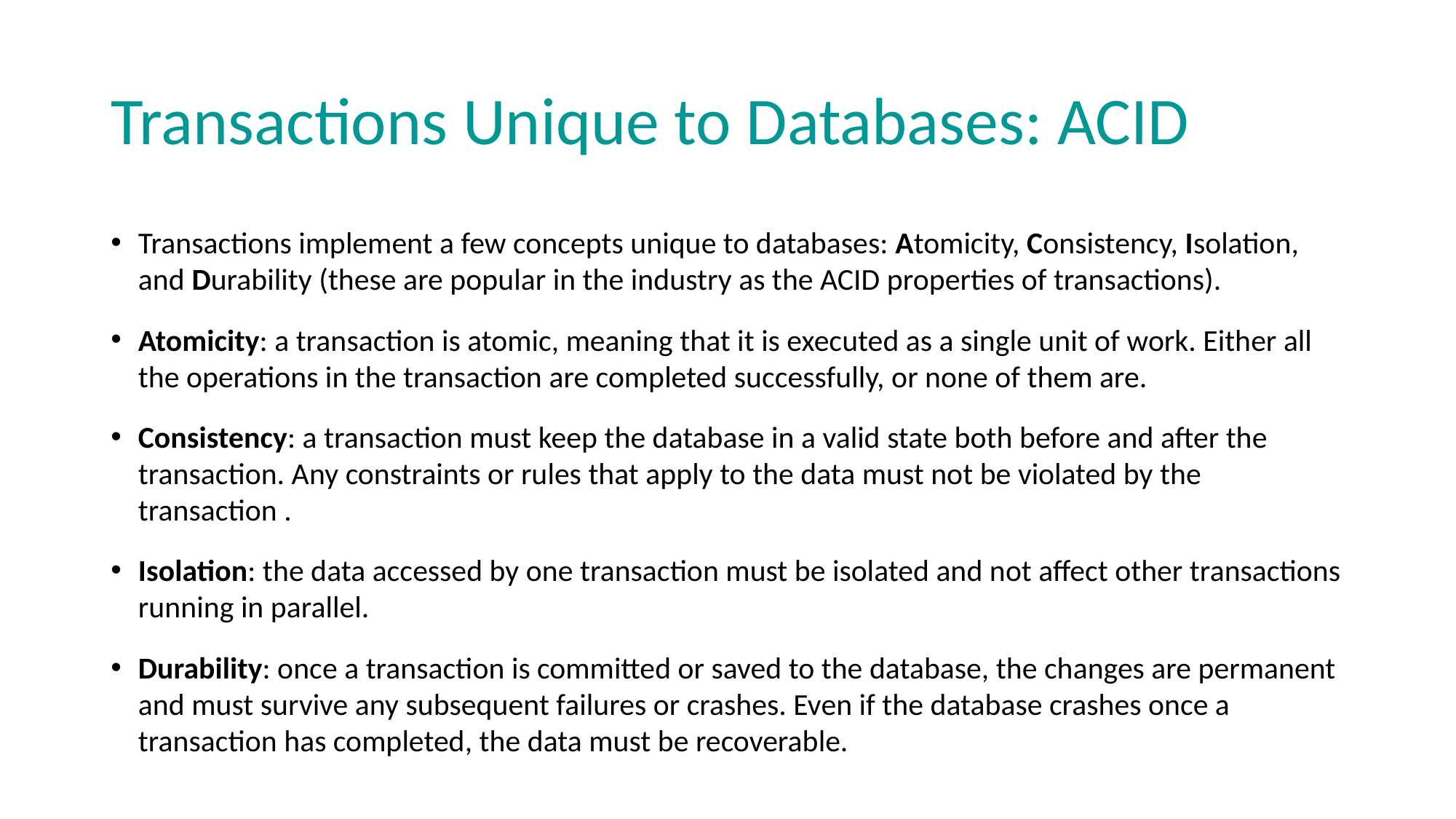

# Transactions Unique to Databases: ACID
Transactions implement a few concepts unique to databases: Atomicity, Consistency, Isolation, and Durability (these are popular in the industry as the ACID properties of transactions).
Atomicity: a transaction is atomic, meaning that it is executed as a single unit of work. Either all the operations in the transaction are completed successfully, or none of them are.
Consistency: a transaction must keep the database in a valid state both before and after the transaction. Any constraints or rules that apply to the data must not be violated by the transaction .
Isolation: the data accessed by one transaction must be isolated and not affect other transactions running in parallel.
Durability: once a transaction is committed or saved to the database, the changes are permanent and must survive any subsequent failures or crashes. Even if the database crashes once a transaction has completed, the data must be recoverable.